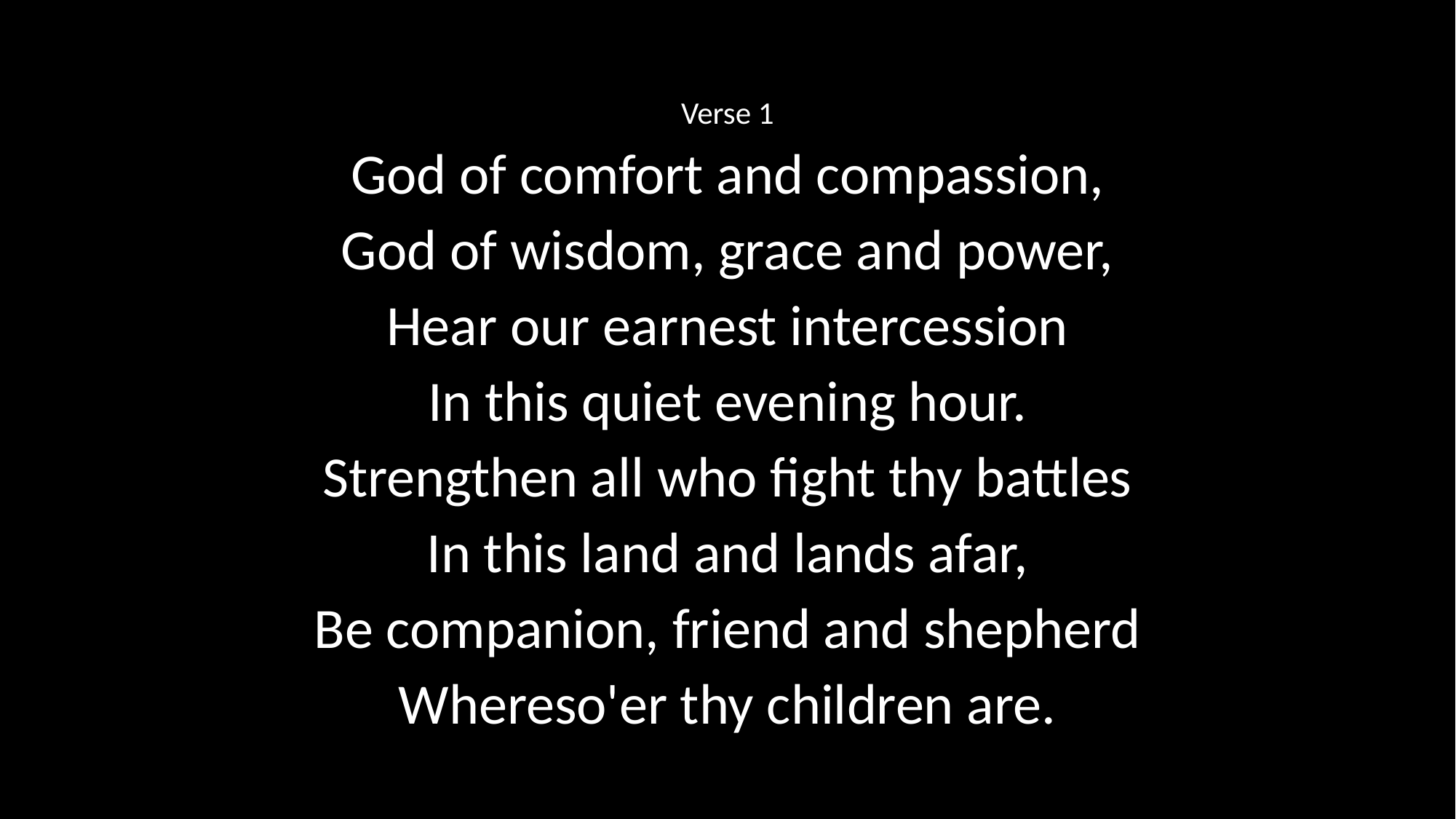

Verse 1
God of comfort and compassion,
God of wisdom, grace and power,
Hear our earnest intercession
In this quiet evening hour.
Strengthen all who fight thy battles
In this land and lands afar,
Be companion, friend and shepherd
Whereso'er thy children are.